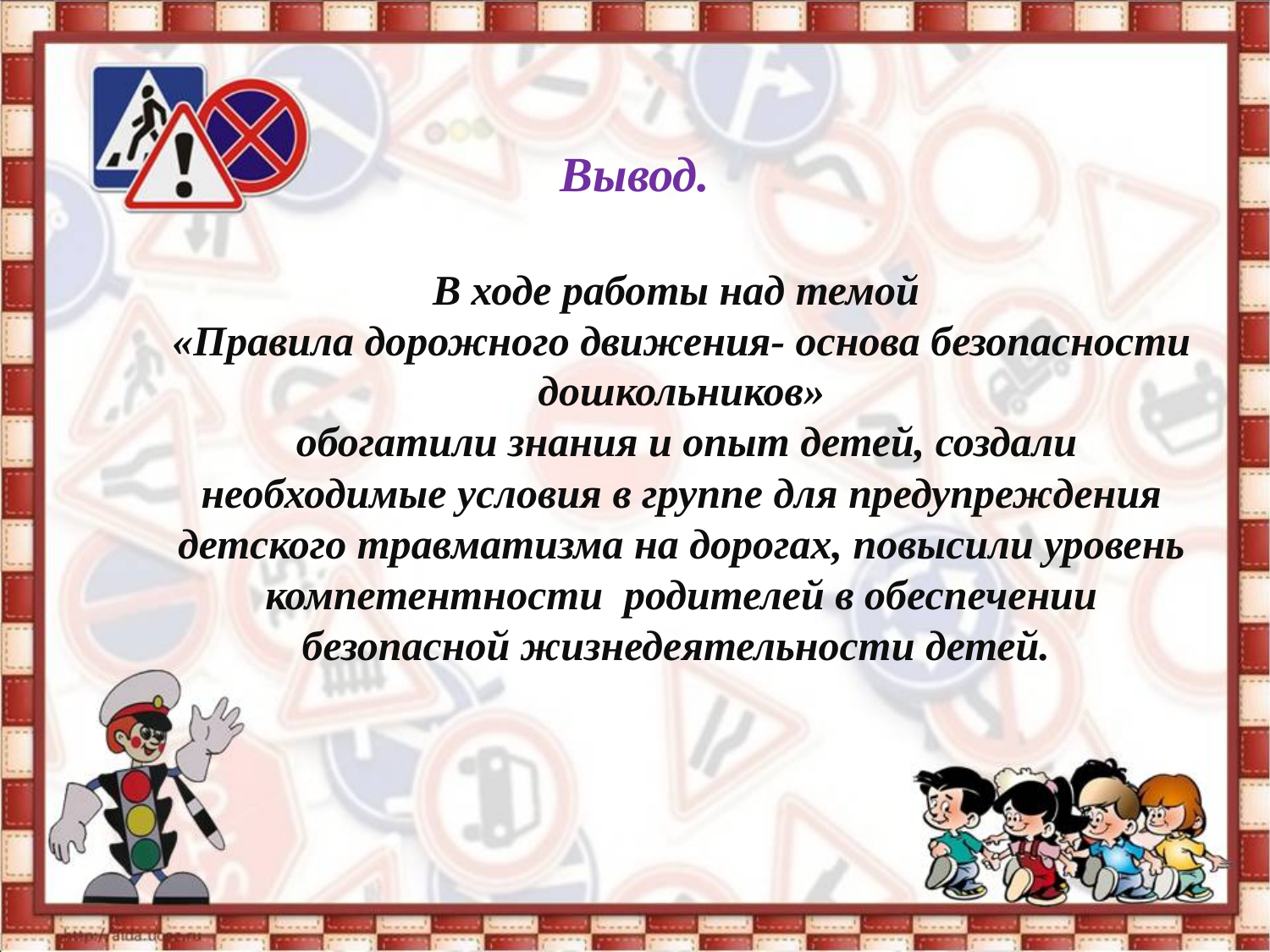

Вывод.
В ходе работы над темой
«Правила дорожного движения- основа безопасности дошкольников»
 обогатили знания и опыт детей, создали необходимые условия в группе для предупреждения детского травматизма на дорогах, повысили уровень компетентности  родителей в обеспечении безопасной жизнедеятельности детей.

#